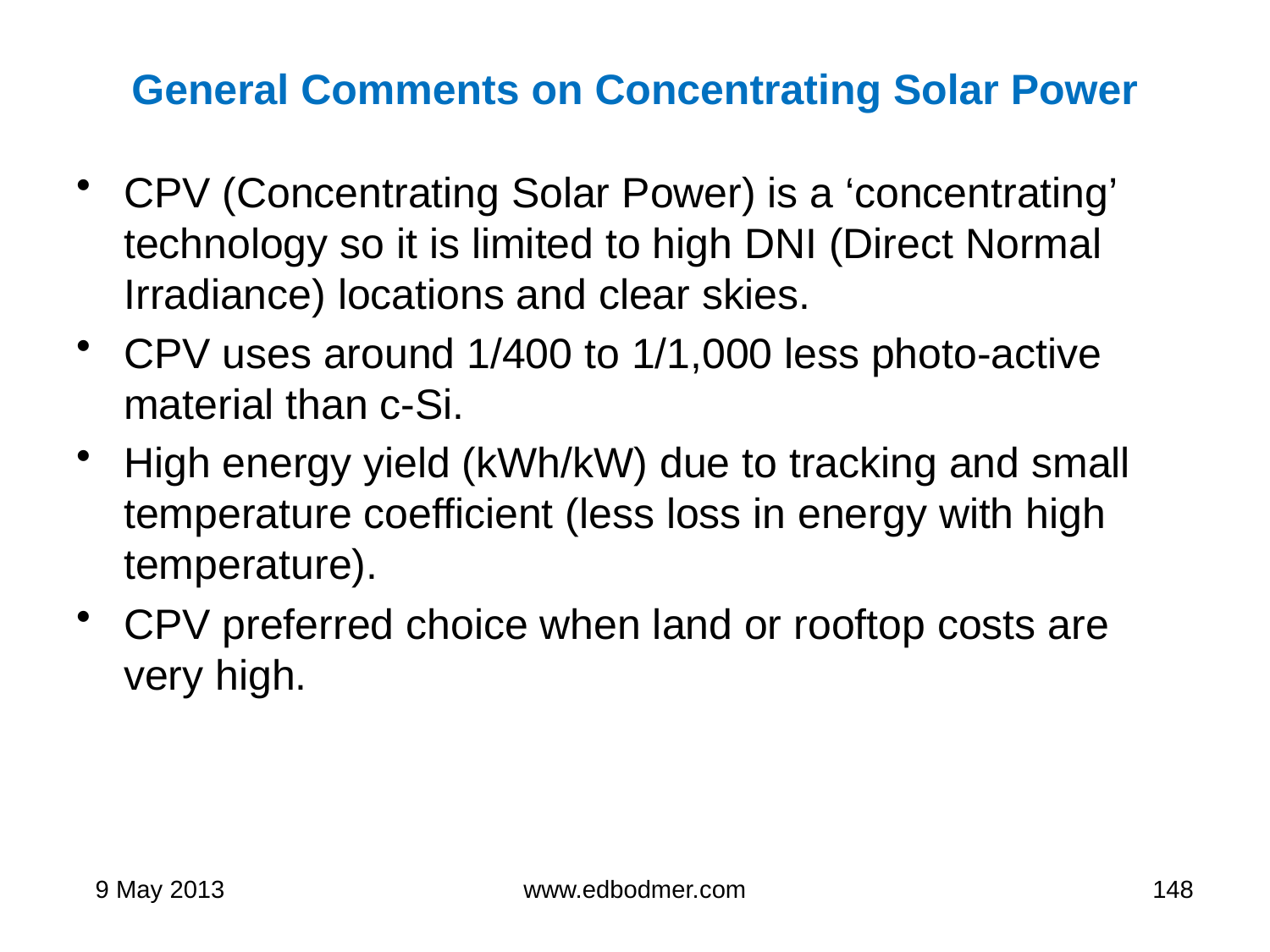

# General Comments on Concentrating Solar Power
CPV (Concentrating Solar Power) is a ‘concentrating’ technology so it is limited to high DNI (Direct Normal Irradiance) locations and clear skies.
CPV uses around 1/400 to 1/1,000 less photo-active material than c-Si.
High energy yield (kWh/kW) due to tracking and small temperature coefficient (less loss in energy with high temperature).
CPV preferred choice when land or rooftop costs are very high.
9 May 2013
www.edbodmer.com
148